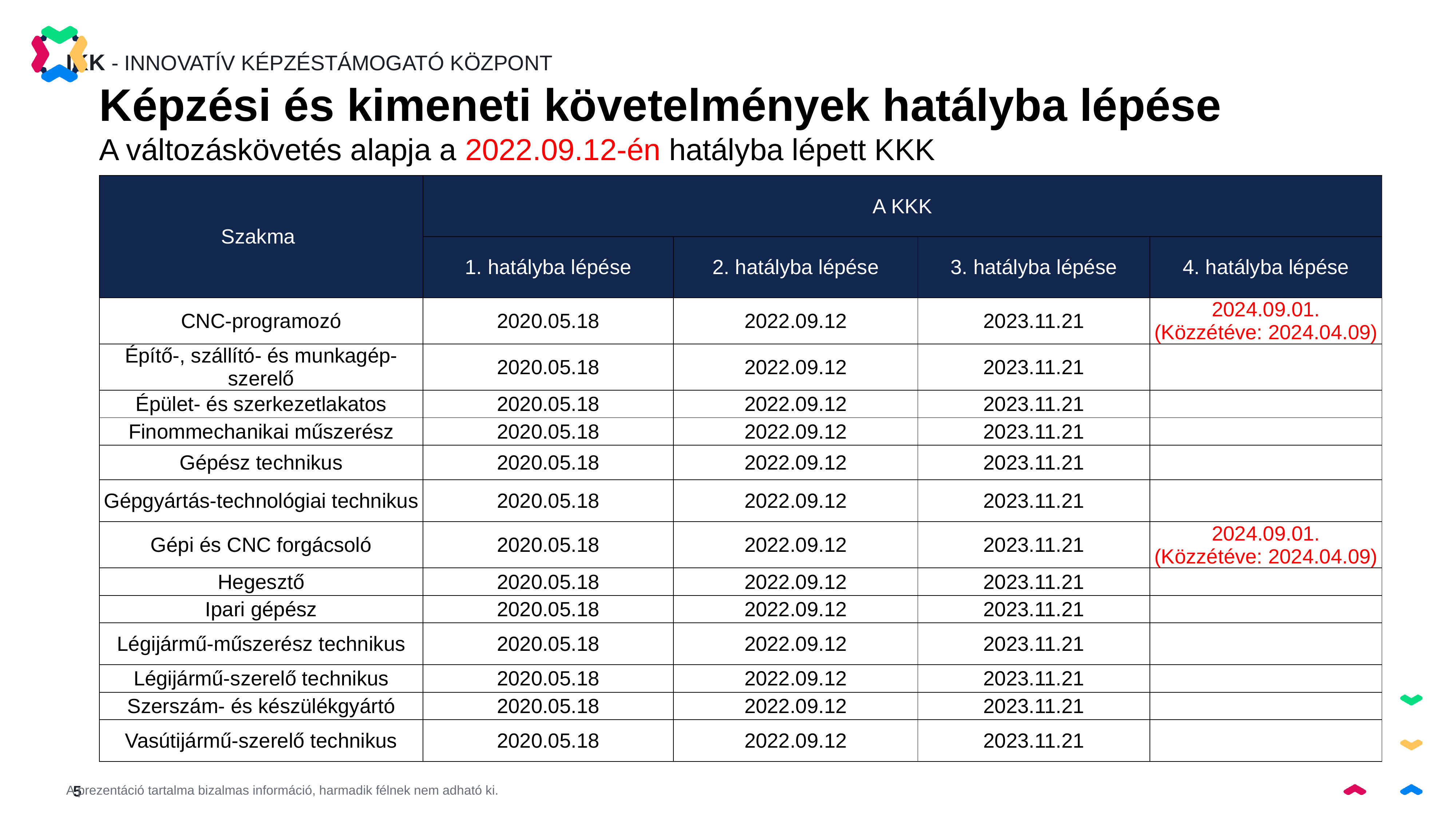

Képzési és kimeneti követelmények hatályba lépése
A változáskövetés alapja a 2022.09.12-én hatályba lépett KKK
| Szakma | A KKK |  |  |  |
| --- | --- | --- | --- | --- |
|  | 1. hatályba lépése | 2. hatályba lépése | 3. hatályba lépése | 4. hatályba lépése |
| CNC-programozó | 2020.05.18 | 2022.09.12 | 2023.11.21 | 2024.09.01. (Közzétéve: 2024.04.09) |
| Építő-, szállító- és munkagép-szerelő | 2020.05.18 | 2022.09.12 | 2023.11.21 |  |
| Épület- és szerkezetlakatos | 2020.05.18 | 2022.09.12 | 2023.11.21 |  |
| Finommechanikai műszerész | 2020.05.18 | 2022.09.12 | 2023.11.21 |  |
| Gépész technikus | 2020.05.18 | 2022.09.12 | 2023.11.21 |  |
| Gépgyártás-technológiai technikus | 2020.05.18 | 2022.09.12 | 2023.11.21 |  |
| Gépi és CNC forgácsoló | 2020.05.18 | 2022.09.12 | 2023.11.21 | 2024.09.01. (Közzétéve: 2024.04.09) |
| Hegesztő | 2020.05.18 | 2022.09.12 | 2023.11.21 |  |
| Ipari gépész | 2020.05.18 | 2022.09.12 | 2023.11.21 |  |
| Légijármű-műszerész technikus | 2020.05.18 | 2022.09.12 | 2023.11.21 |  |
| Légijármű-szerelő technikus | 2020.05.18 | 2022.09.12 | 2023.11.21 |  |
| Szerszám- és készülékgyártó | 2020.05.18 | 2022.09.12 | 2023.11.21 |  |
| Vasútijármű-szerelő technikus | 2020.05.18 | 2022.09.12 | 2023.11.21 |  |